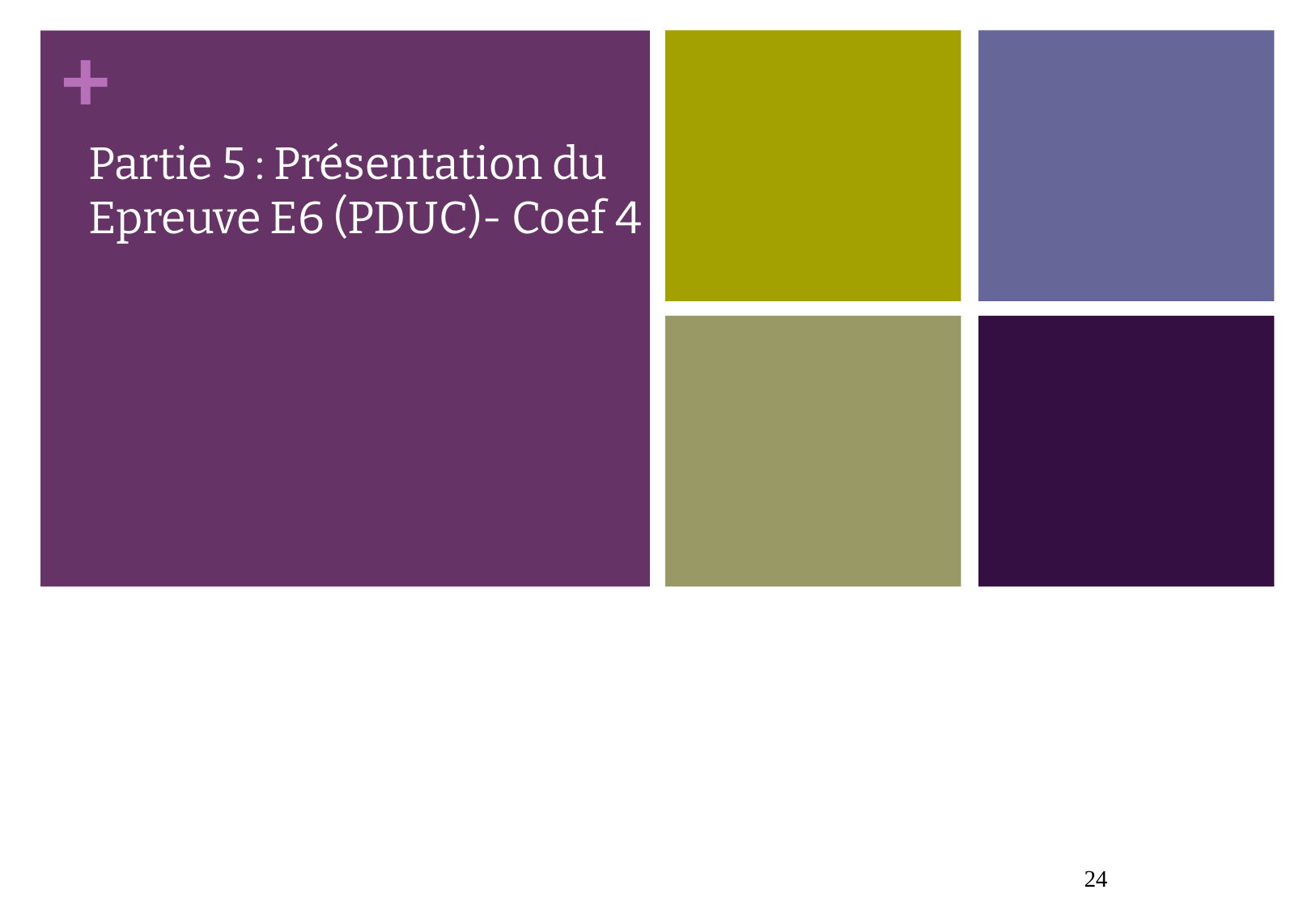

# Partie 5 : Présentation du Epreuve E6 (PDUC)- Coef 4
24